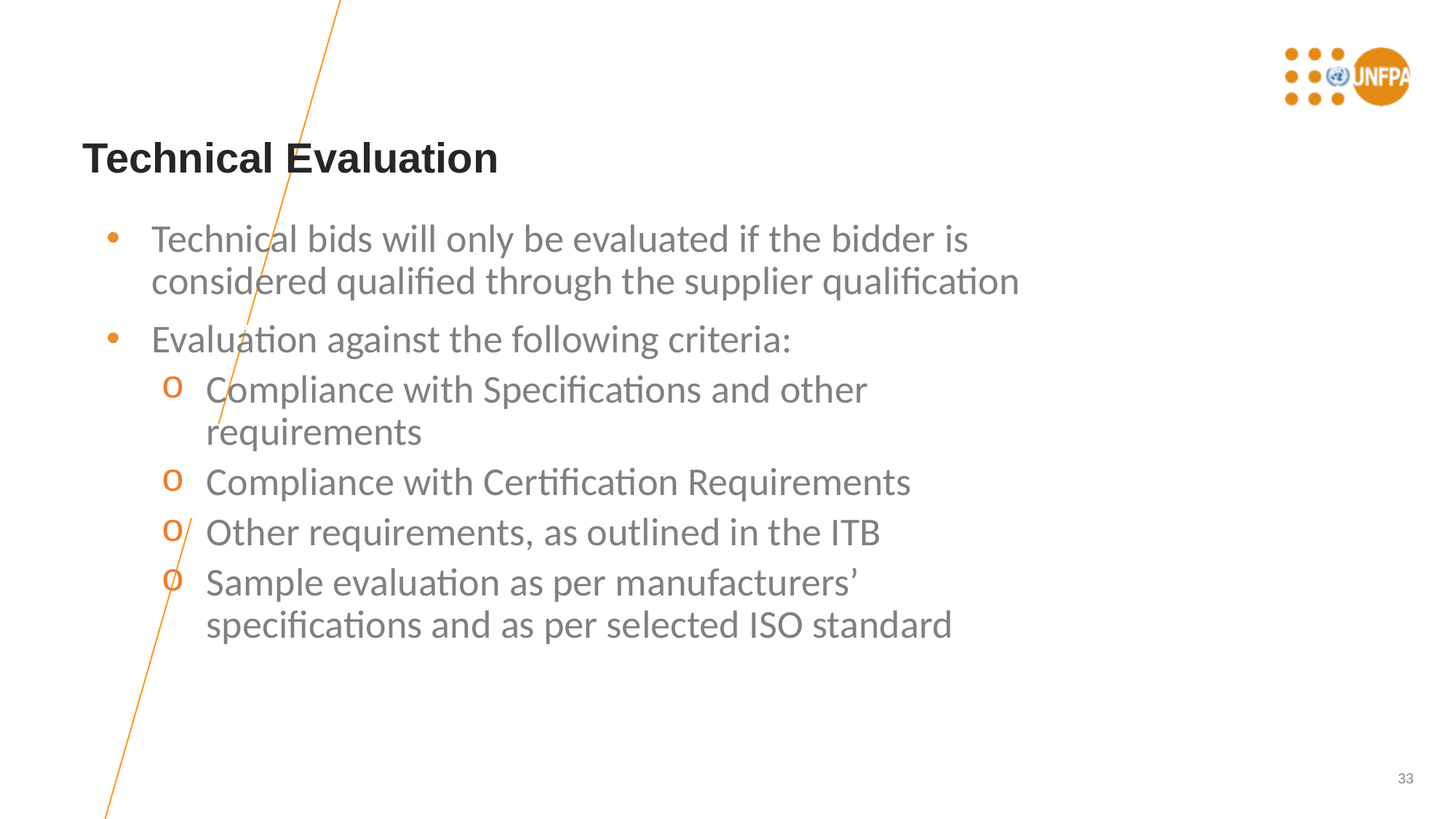

# Technical Evaluation
Technical bids will only be evaluated if the bidder is considered qualified through the supplier qualification
Evaluation against the following criteria:
Compliance with Specifications and other requirements
Compliance with Certification Requirements
Other requirements, as outlined in the ITB
Sample evaluation as per manufacturers’ specifications and as per selected ISO standard

Technical bids will be evaluated against the following criteria:
Evaluation steps
33